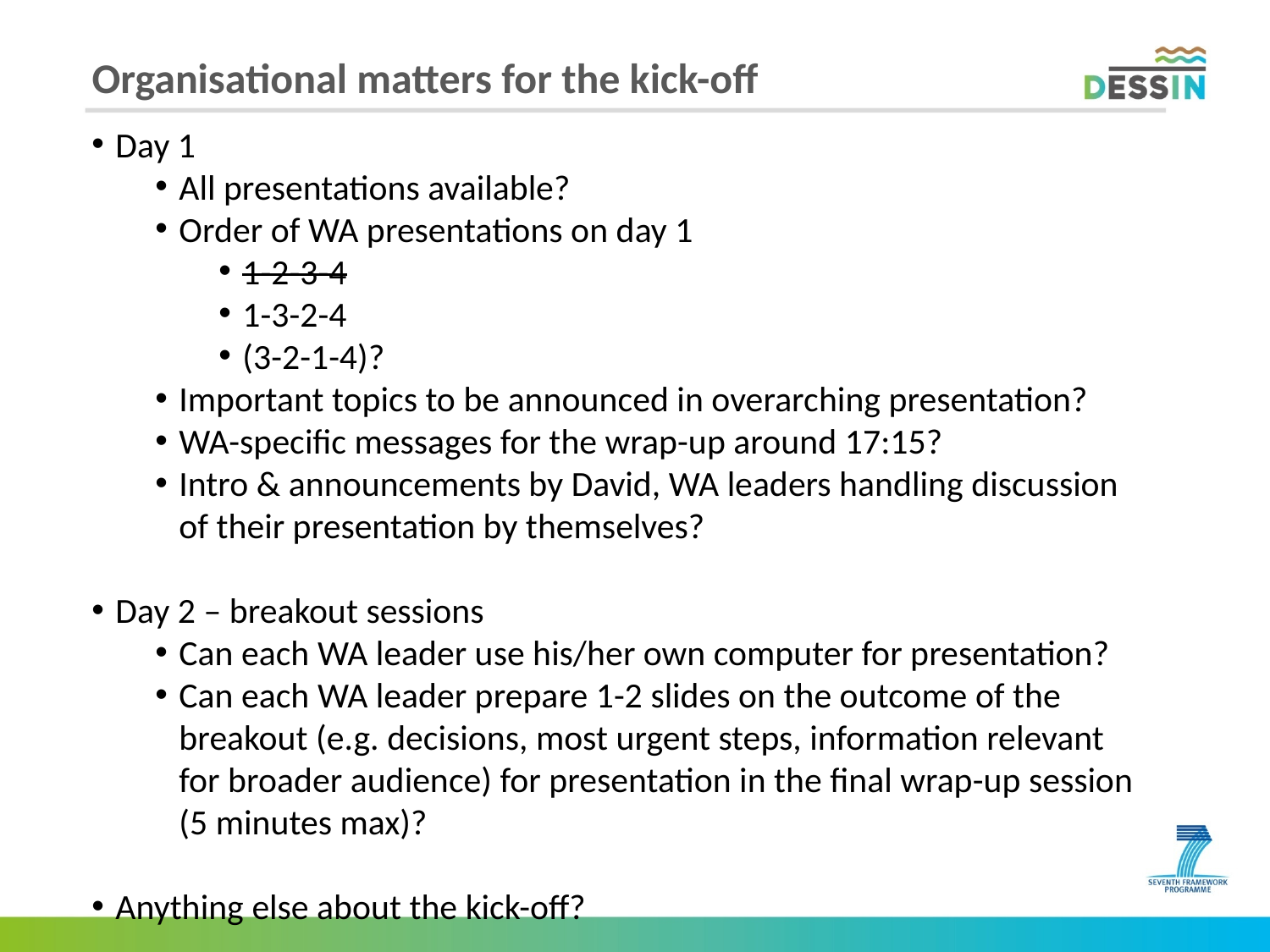

Organisational matters for the kick-off
Day 1
All presentations available?
Order of WA presentations on day 1
1-2-3-4
1-3-2-4
(3-2-1-4)?
Important topics to be announced in overarching presentation?
WA-specific messages for the wrap-up around 17:15?
Intro & announcements by David, WA leaders handling discussion of their presentation by themselves?
Day 2 – breakout sessions
Can each WA leader use his/her own computer for presentation?
Can each WA leader prepare 1-2 slides on the outcome of the breakout (e.g. decisions, most urgent steps, information relevant for broader audience) for presentation in the final wrap-up session (5 minutes max)?

Anything else about the kick-off?